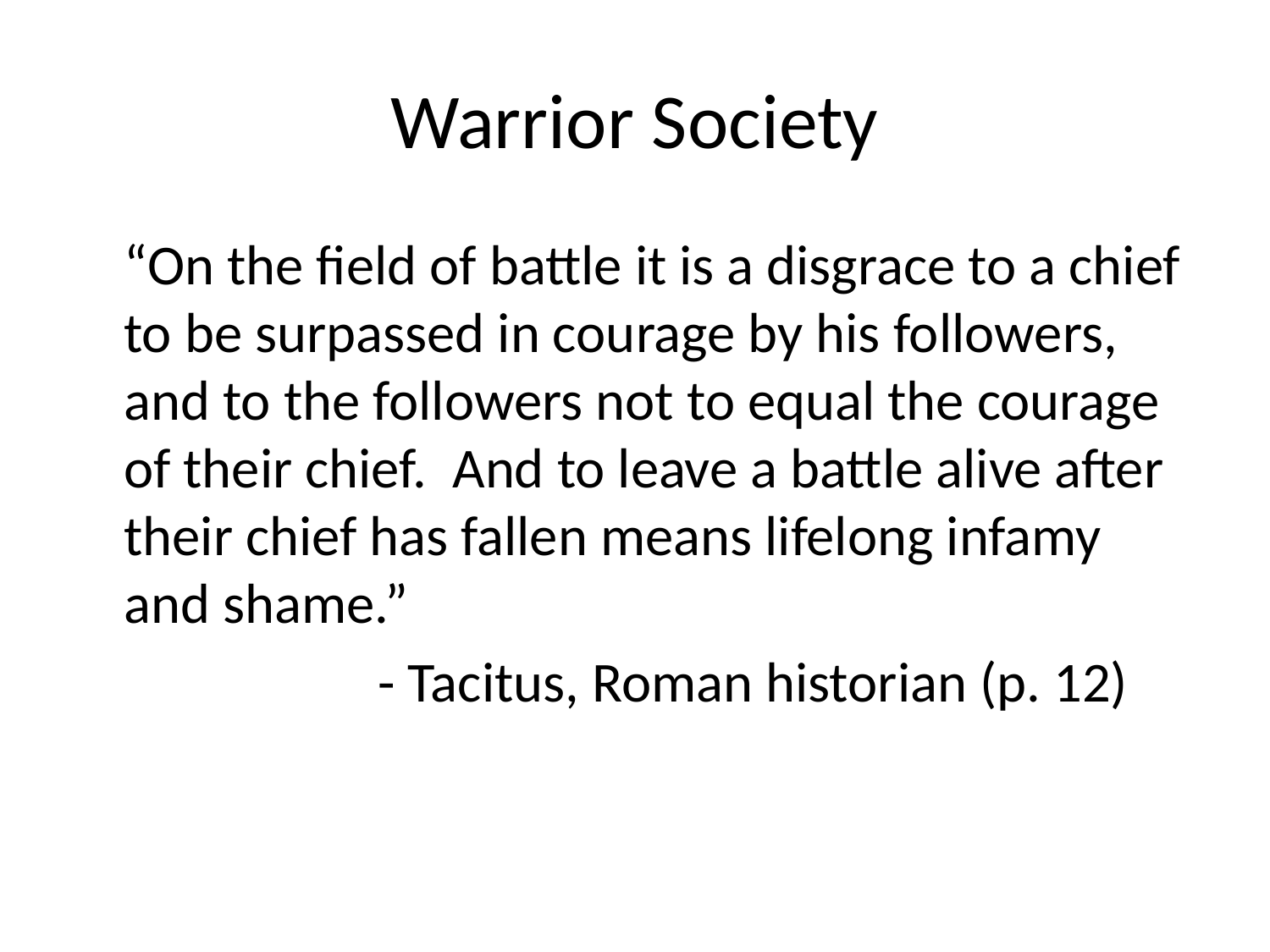

# Warrior Society
	“On the field of battle it is a disgrace to a chief to be surpassed in courage by his followers, and to the followers not to equal the courage of their chief.  And to leave a battle alive after their chief has fallen means lifelong infamy and shame.”
			- Tacitus, Roman historian (p. 12)